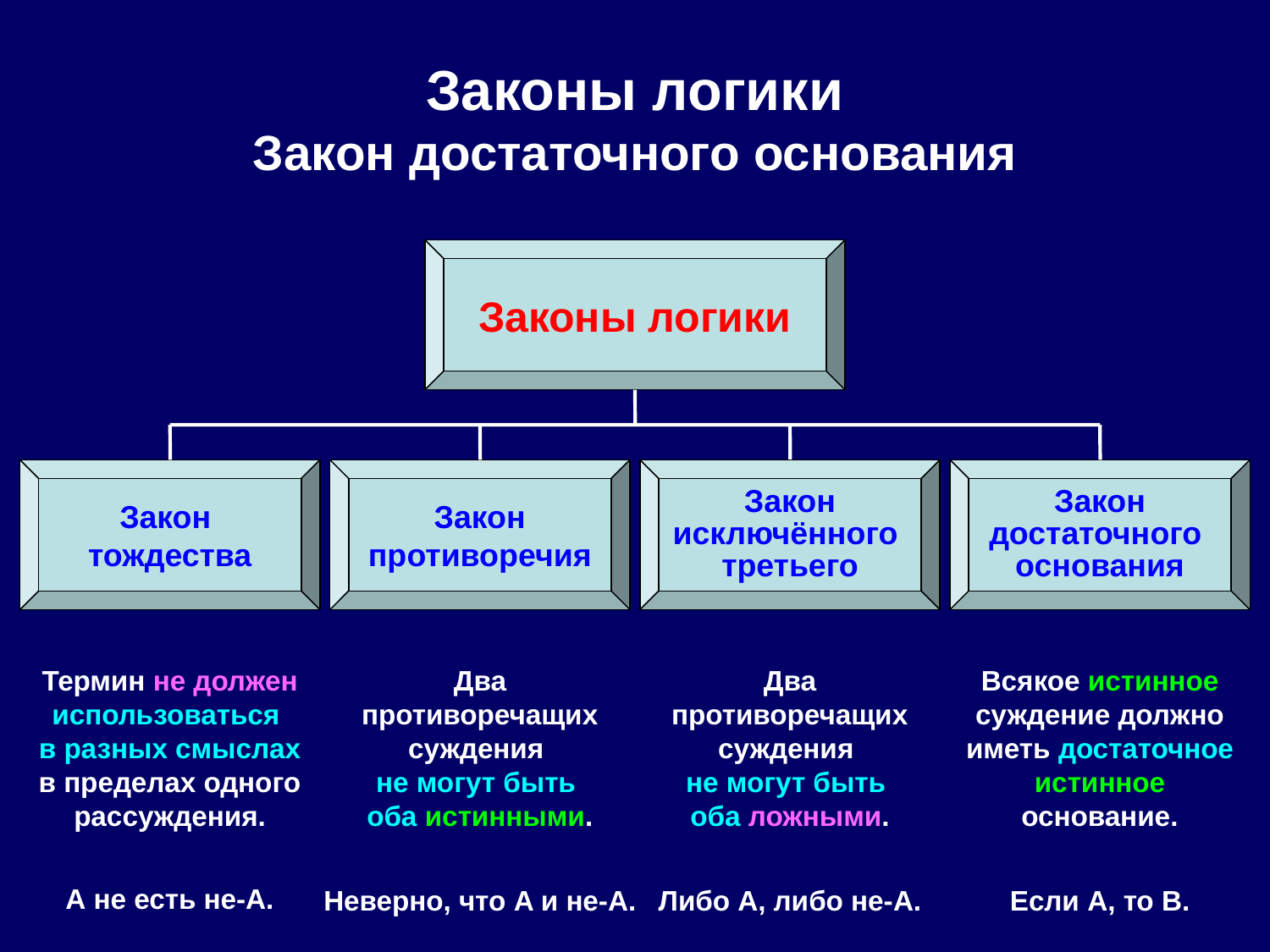

# Законы логики Закон достаточного основания
Законы логики

Закон
тождества
Закон противоречия
Закон исключённого
третьего
Закон достаточного
основания
Термин не должен использоваться
в разных смыслах в пределах одного рассуждения.
Два противоречащих суждения
не могут быть
оба истинными.
Два противоречащих суждения
не могут быть
оба ложными.
Всякое истинное суждение должно иметь достаточное истинное основание.
А не есть не-А.
Неверно, что A и не-A.
Либо A, либо не-A.
Если A, то B.